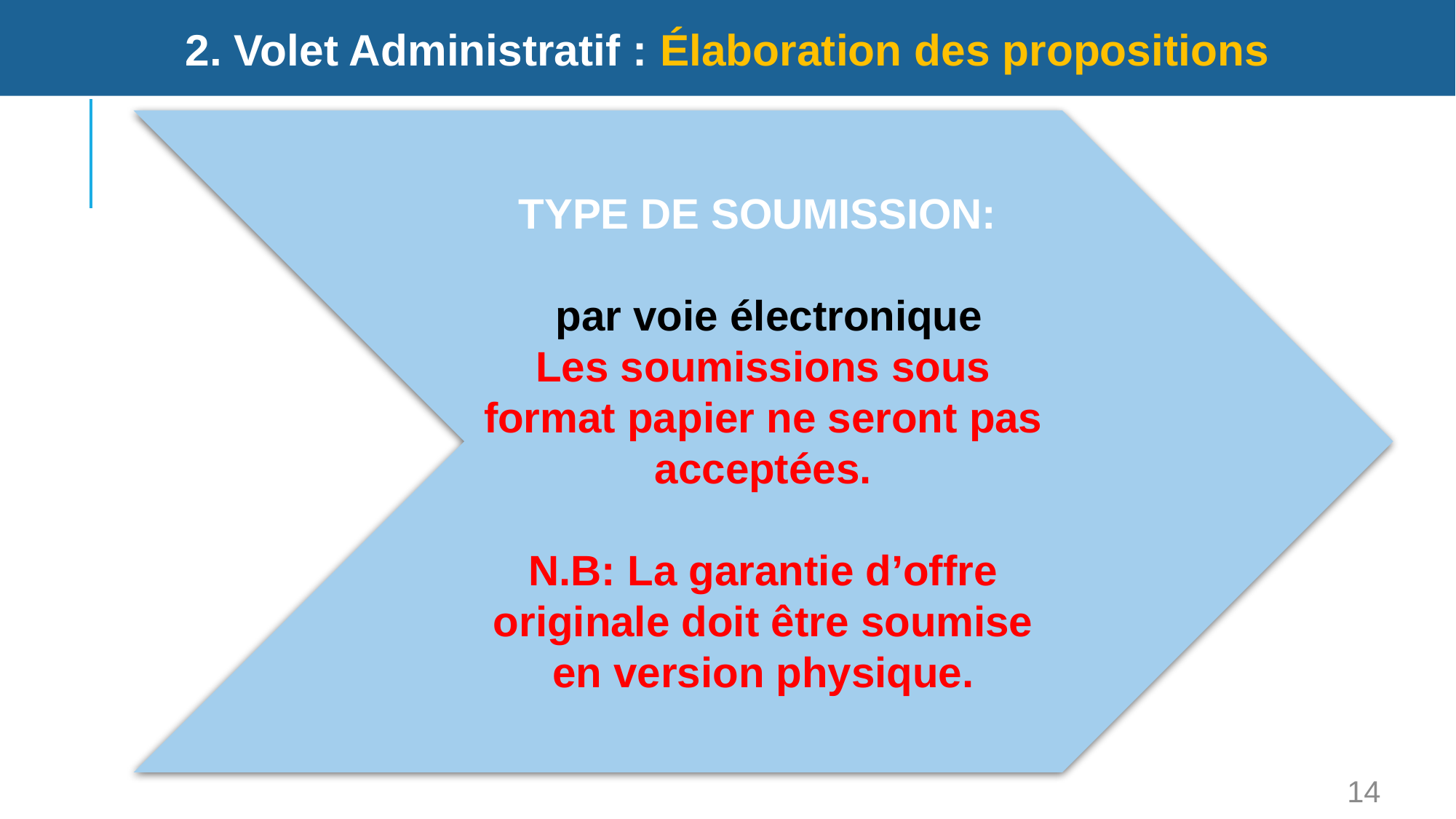

2. Volet Administratif : Élaboration des propositions

TYPE DE SOUMISSION:

 par voie électronique
Les soumissions sous format papier ne seront pas acceptées.

N.B: La garantie d’offre originale doit être soumise en version physique.

14